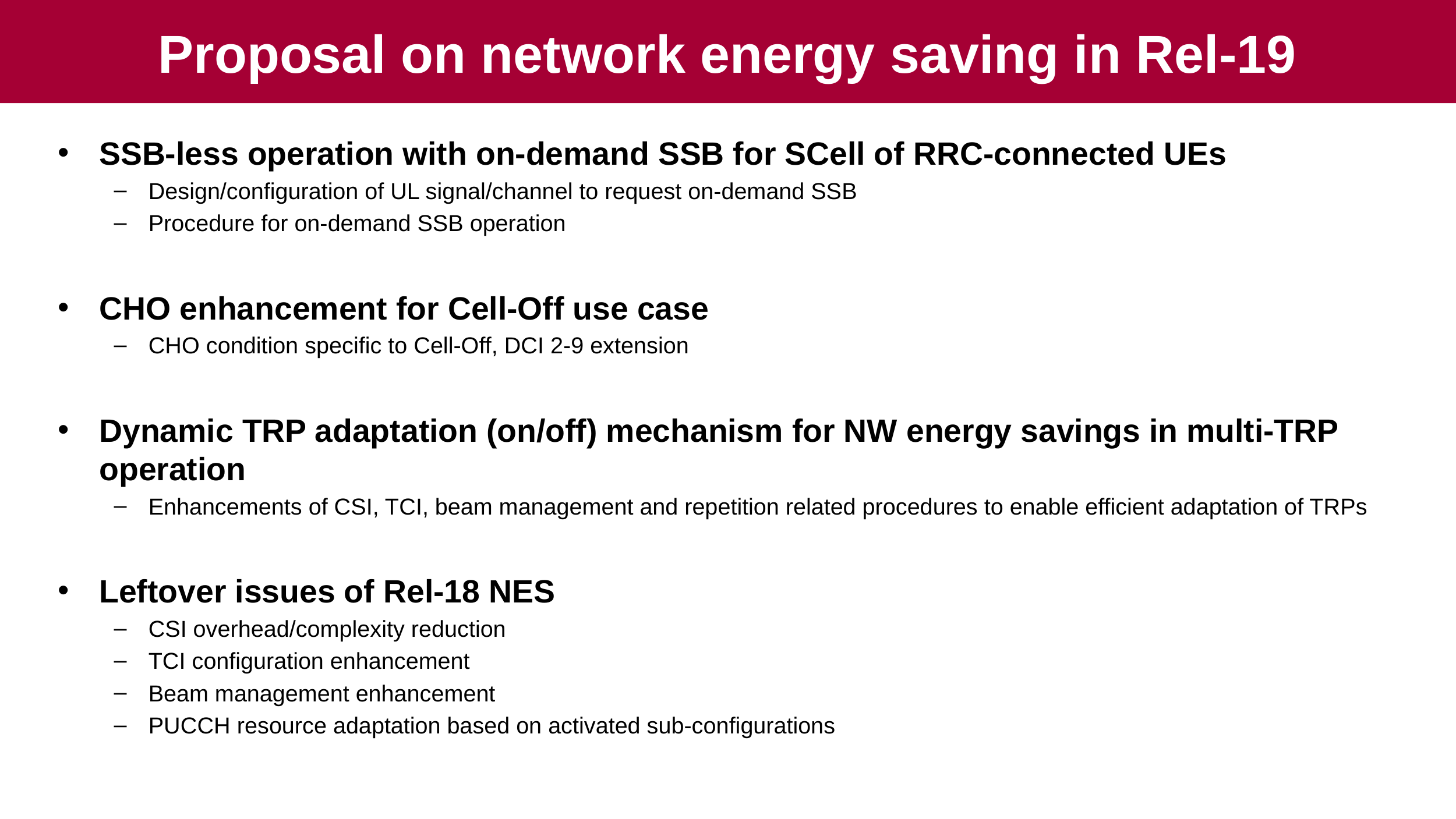

# Proposal on network energy saving in Rel-19
SSB-less operation with on-demand SSB for SCell of RRC-connected UEs
Design/configuration of UL signal/channel to request on-demand SSB
Procedure for on-demand SSB operation

CHO enhancement for Cell-Off use case
CHO condition specific to Cell-Off, DCI 2-9 extension

Dynamic TRP adaptation (on/off) mechanism for NW energy savings in multi-TRP operation
Enhancements of CSI, TCI, beam management and repetition related procedures to enable efficient adaptation of TRPs

Leftover issues of Rel-18 NES
CSI overhead/complexity reduction
TCI configuration enhancement
Beam management enhancement
PUCCH resource adaptation based on activated sub-configurations